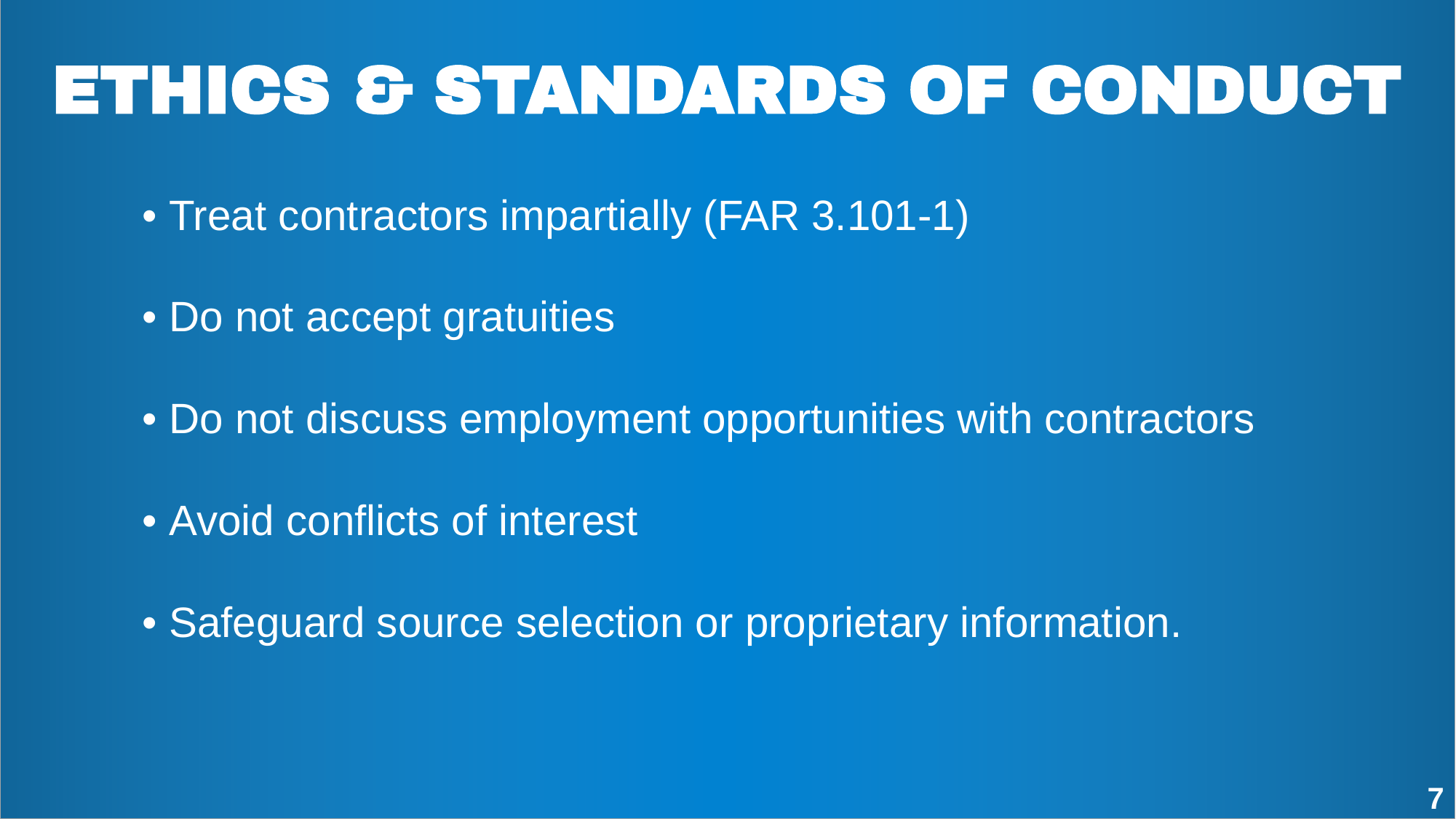

ETHICS & STANDARDS OF CONDUCT
• Treat contractors impartially (FAR 3.101-1)
• Do not accept gratuities
• Do not discuss employment opportunities with contractors
• Avoid conflicts of interest
• Safeguard source selection or proprietary information.
7